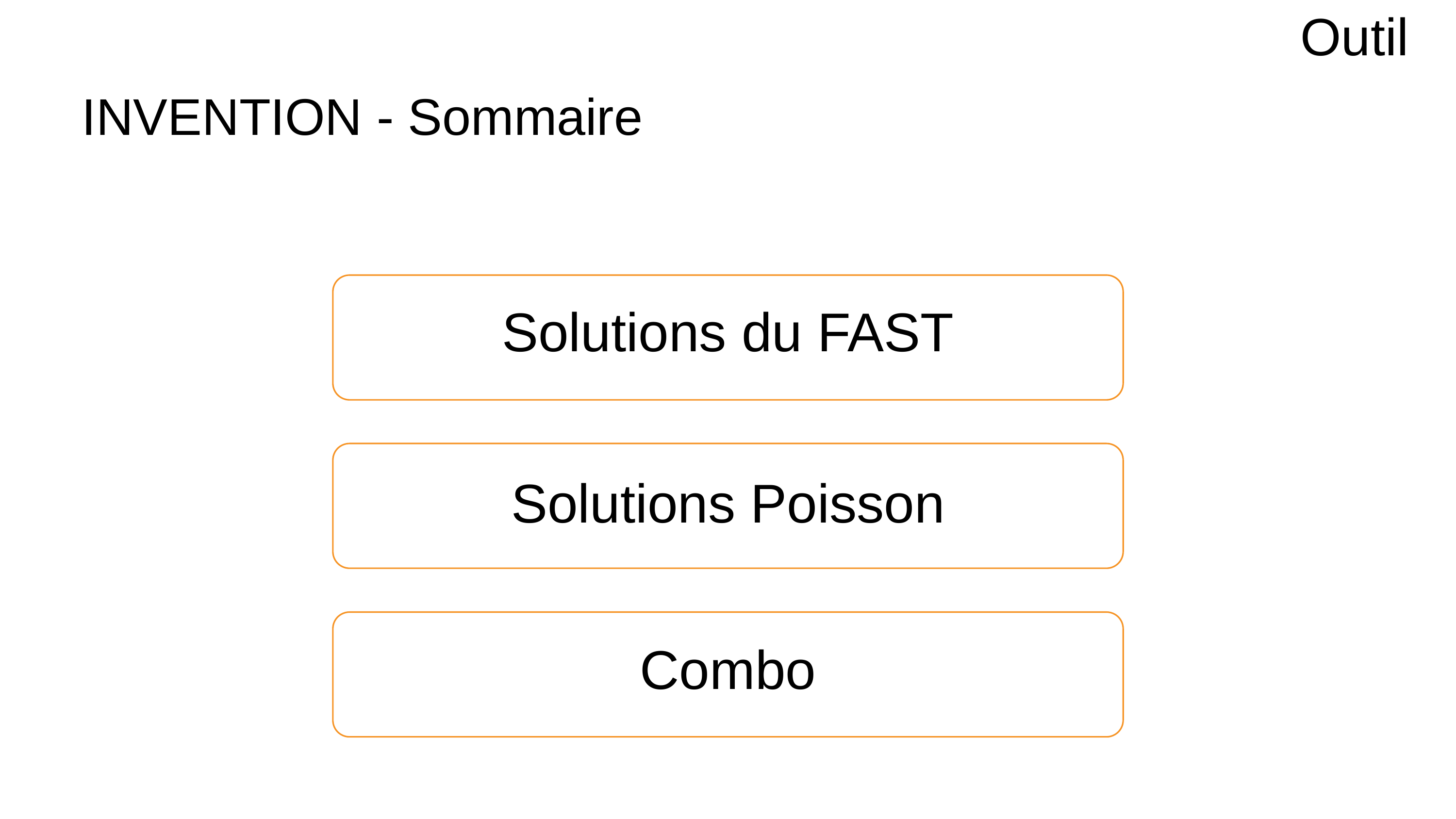

Outil
INVENTION - Sommaire

Solutions du FAST

Solutions Poisson

Combo